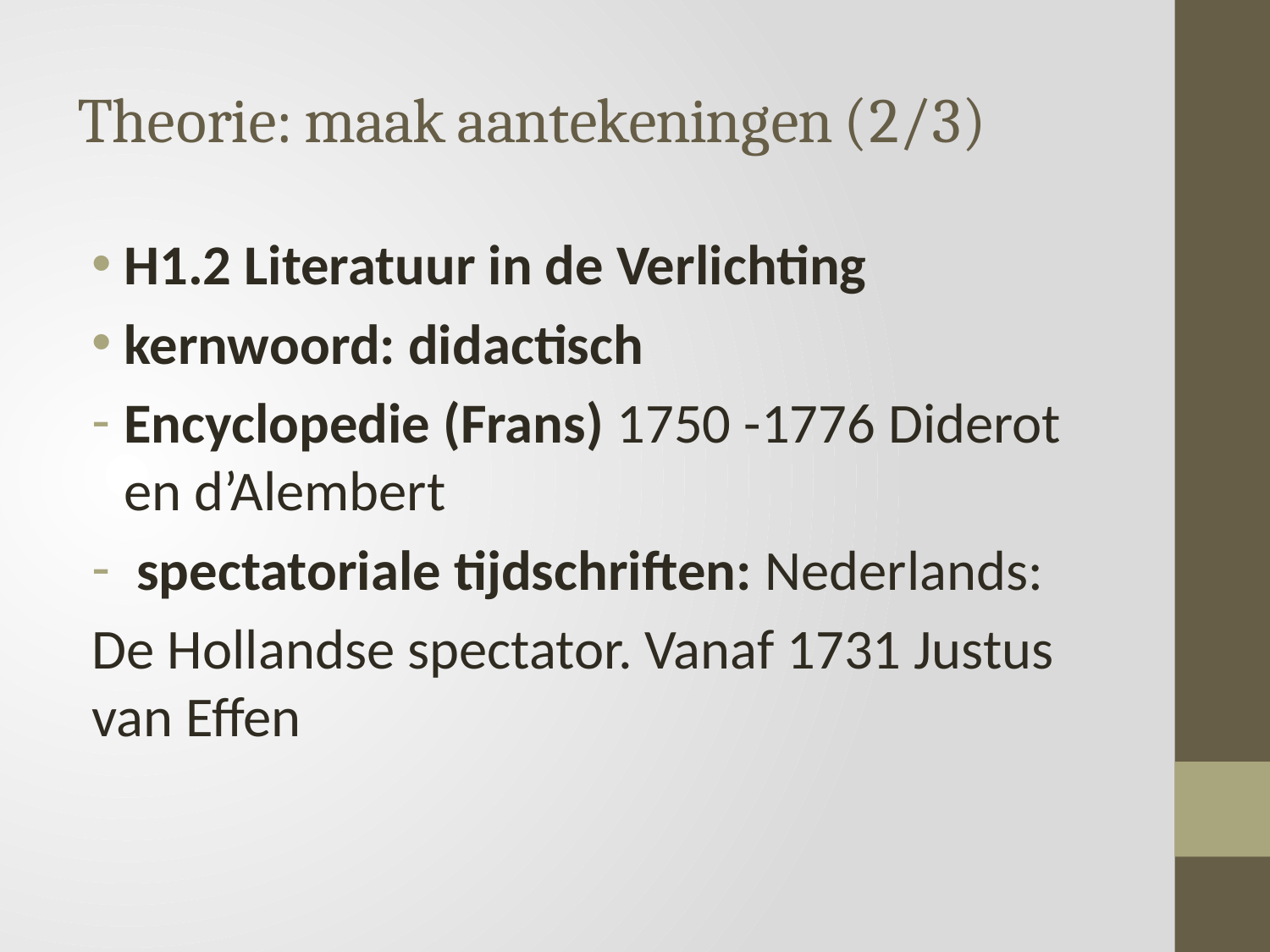

# Theorie: maak aantekeningen (2/3)
H1.2 Literatuur in de Verlichting
kernwoord: didactisch
Encyclopedie (Frans) 1750 -1776 Diderot en d’Alembert
 spectatoriale tijdschriften: Nederlands:
De Hollandse spectator. Vanaf 1731 Justus van Effen